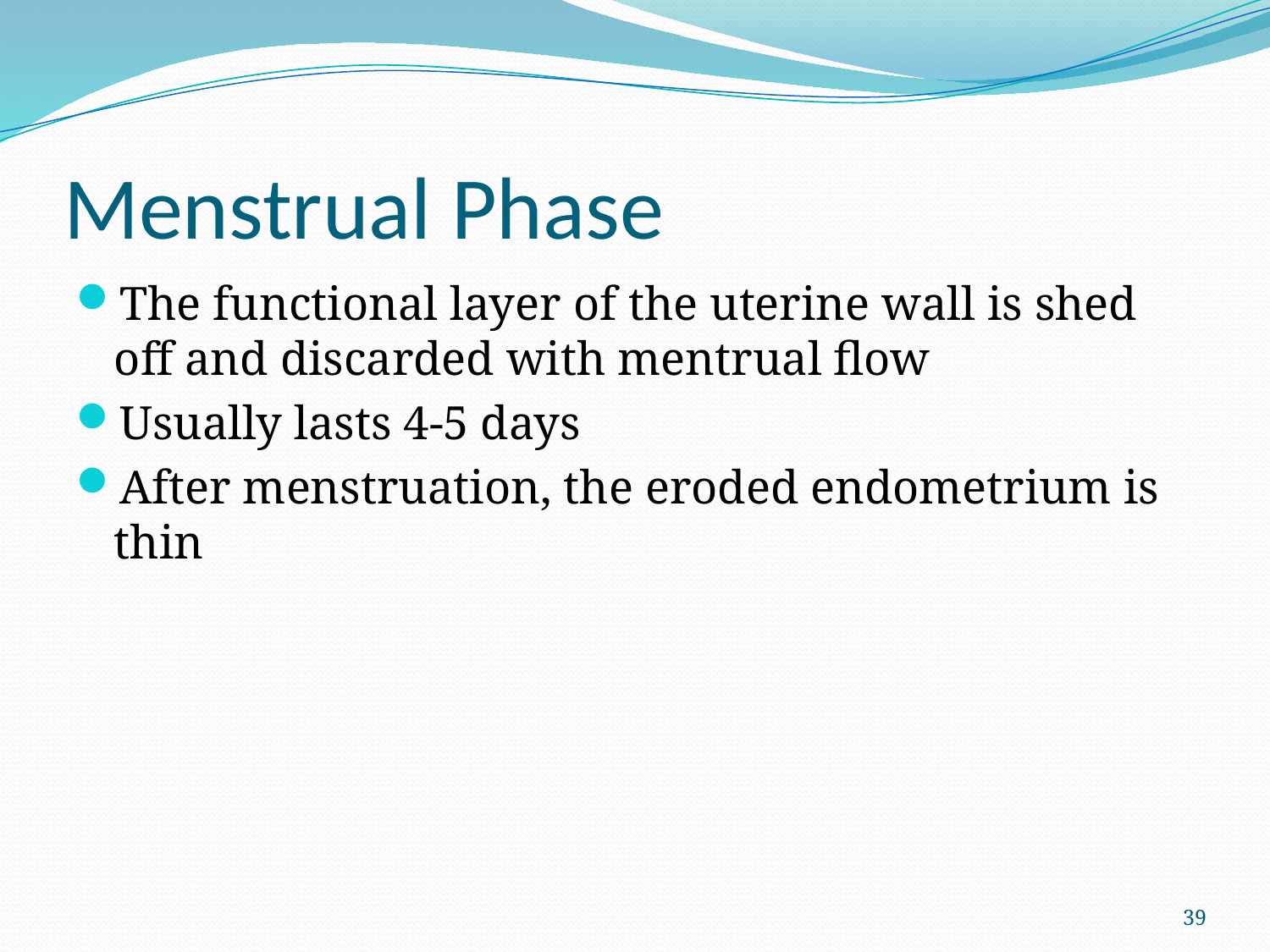

# Menstrual Phase
The functional layer of the uterine wall is shed off and discarded with mentrual flow
Usually lasts 4-5 days
After menstruation, the eroded endometrium is thin
39